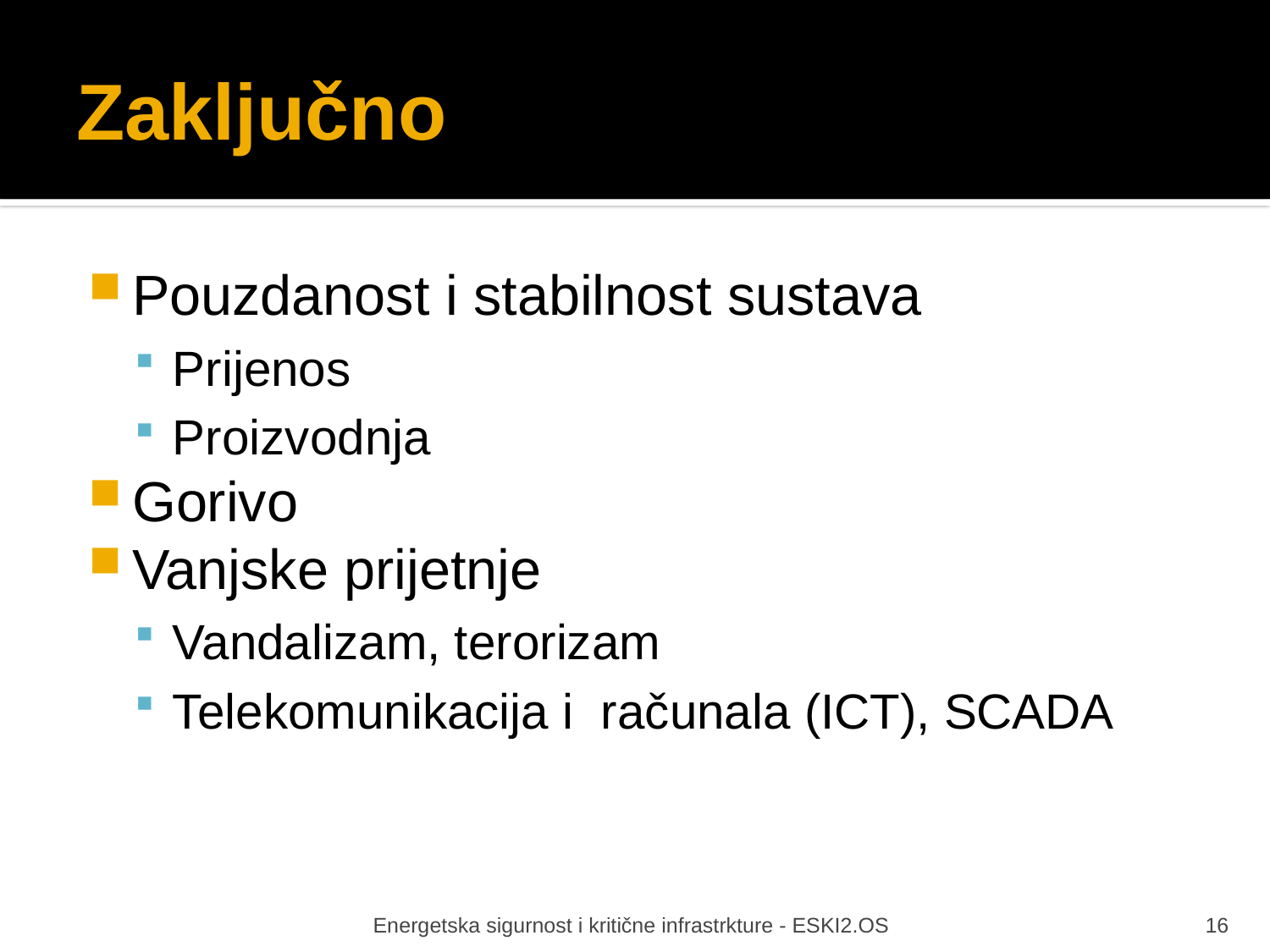

# Zaključno
Pouzdanost i stabilnost sustava
Prijenos
Proizvodnja
Gorivo
Vanjske prijetnje
Vandalizam, terorizam
Telekomunikacija i  računala (ICT), SCADA

Energetska sigurnost i kritične infrastrkture - ESKI2.OS
16